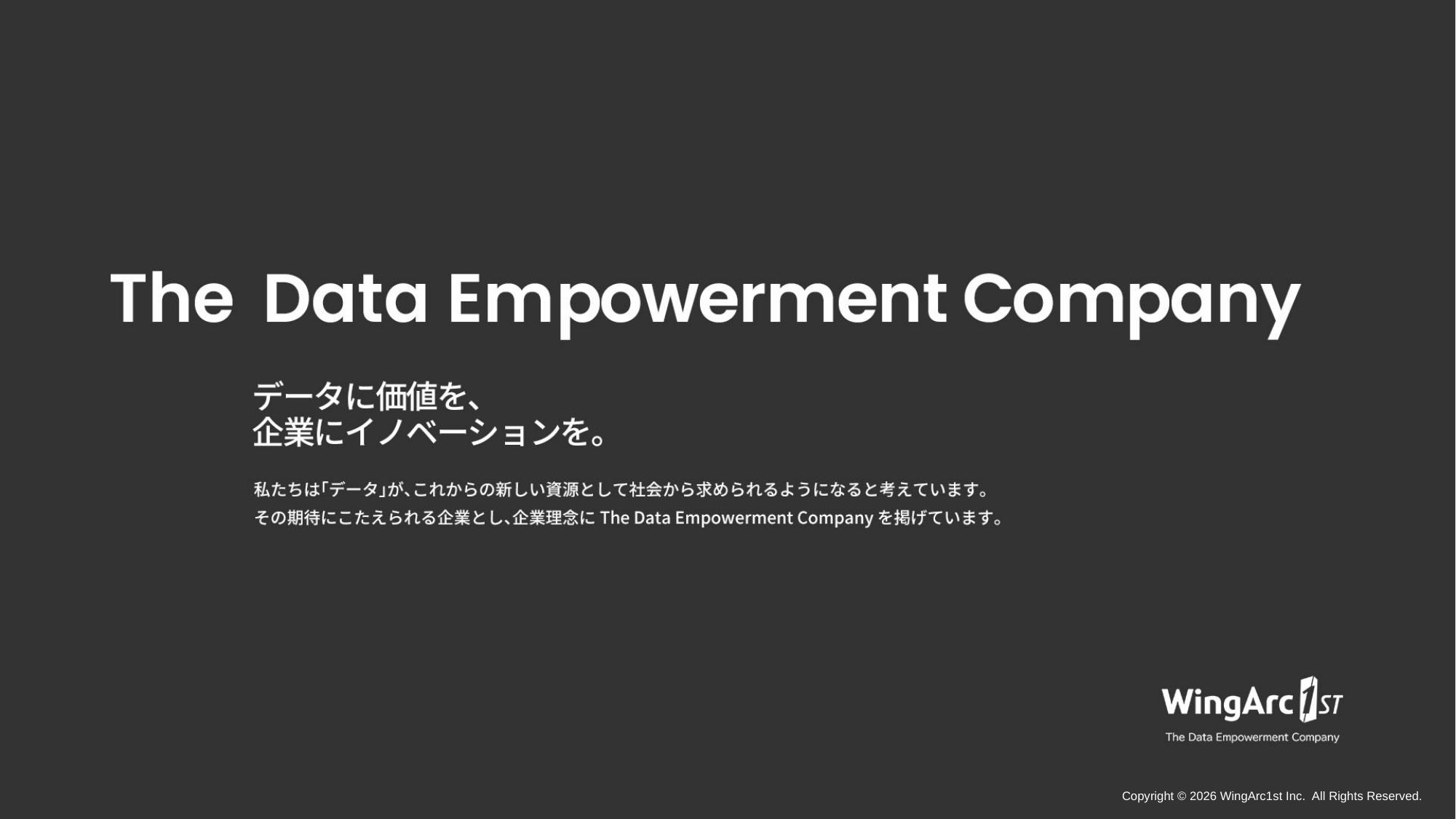

Copyright © 2026 WingArc1st Inc.  All Rights Reserved.